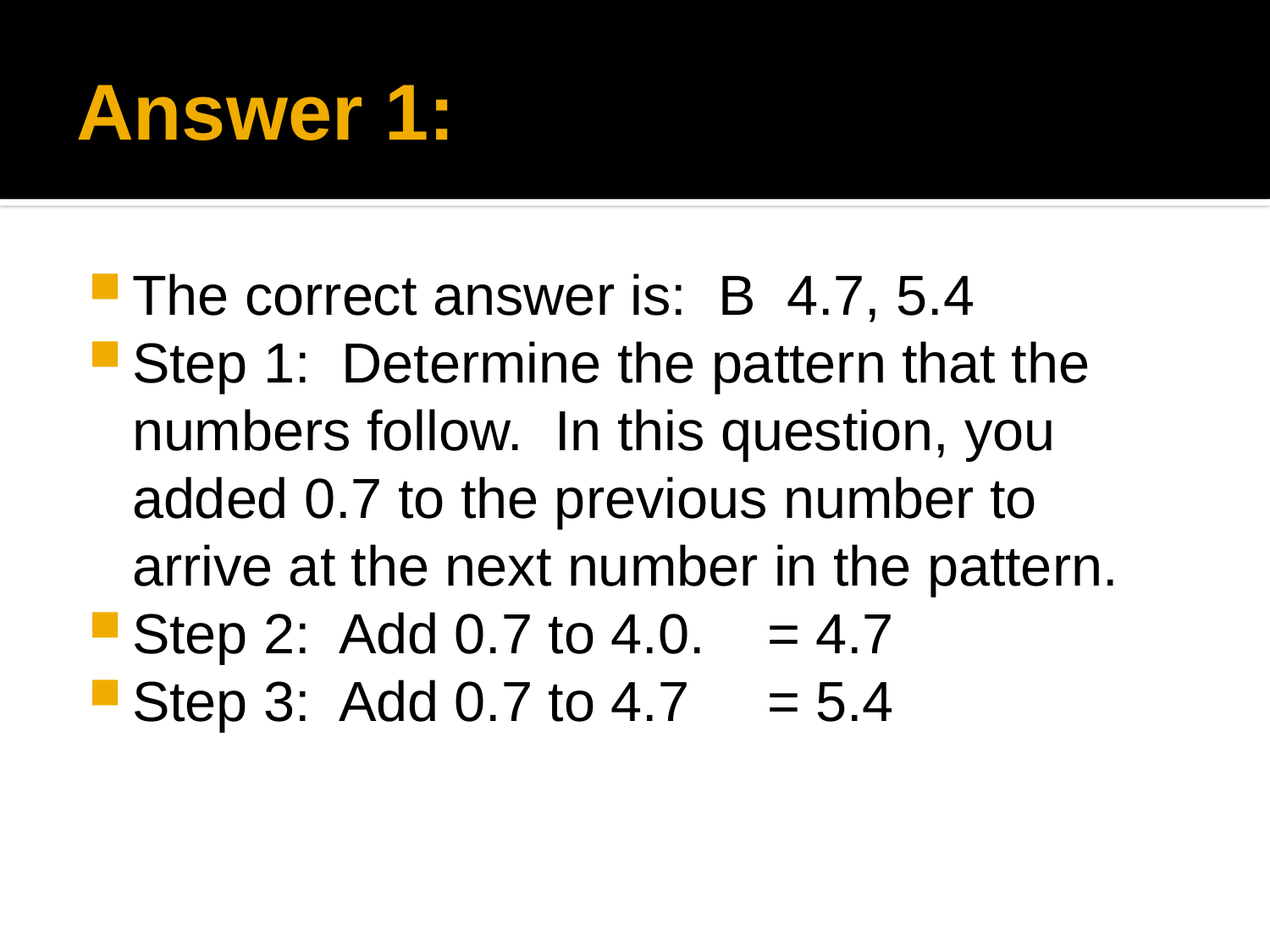

# Answer 1:
The correct answer is:  B  4.7, 5.4
Step 1:  Determine the pattern that the numbers follow.  In this question, you added 0.7 to the previous number to arrive at the next number in the pattern.
Step 2:  Add 0.7 to 4.0.  	= 4.7
Step 3:  Add 0.7 to 4.7 	= 5.4